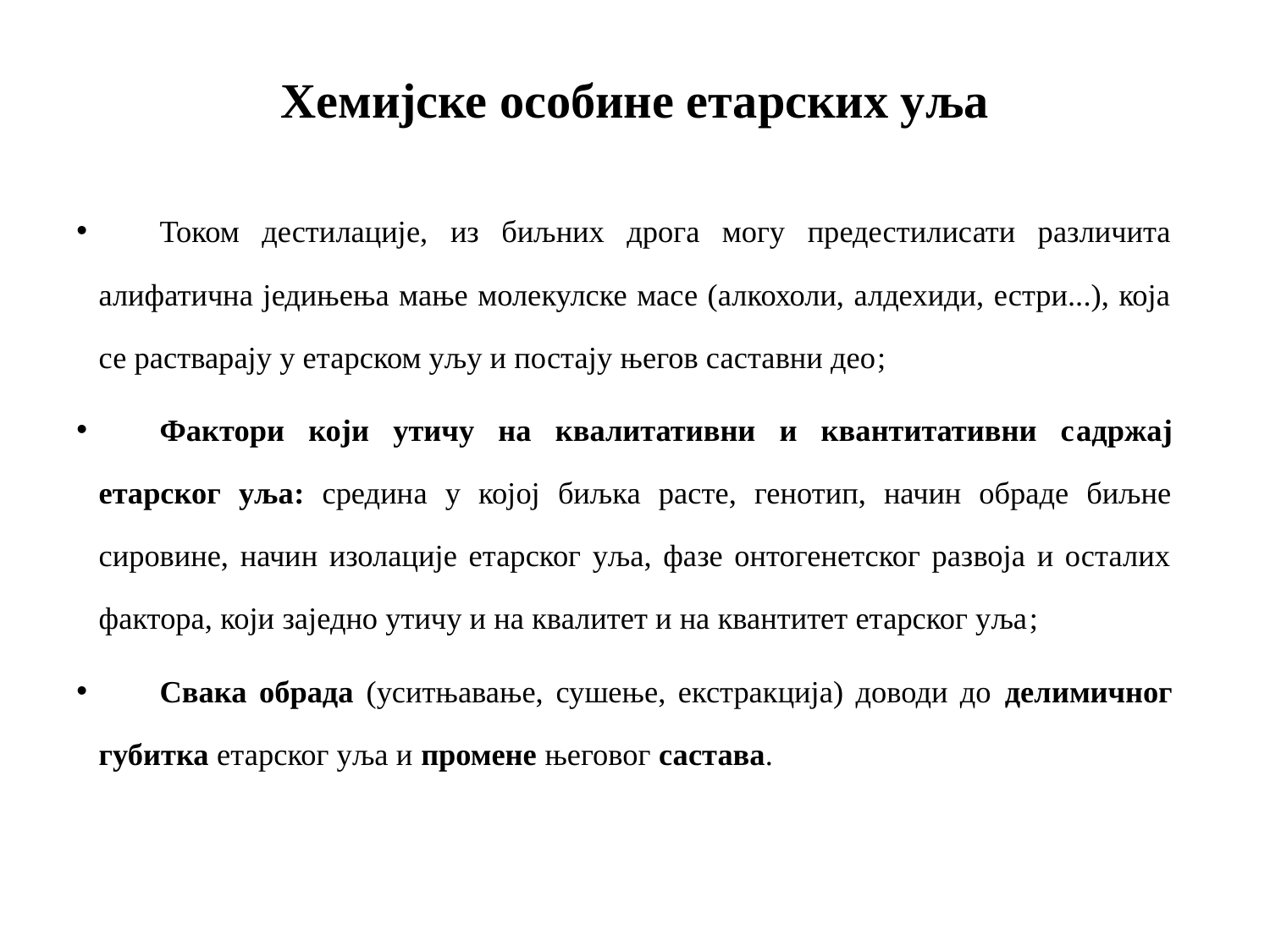

# Хемијске особине етарских уља
Током дестилације, из биљних дрога могу предестилисати различита алифатична једињења мање молекулске масе (алкохоли, алдехиди, естри...), којa се растварају у етарском уљу и постају његов саставни део;
Фактори који утичу на квалитативни и квантитативни садржај етарског уља: средина у којој биљка расте, генотип, начин обраде биљне сировине, начин изолације етарског уља, фазе онтогенетског развоја и осталих фактора, који заједно утичу и на квалитет и на квантитет етарског уља;
Свака обрада (уситњавање, сушење, екстракција) доводи до делимичног губитка етарског уља и промене његовог састава.